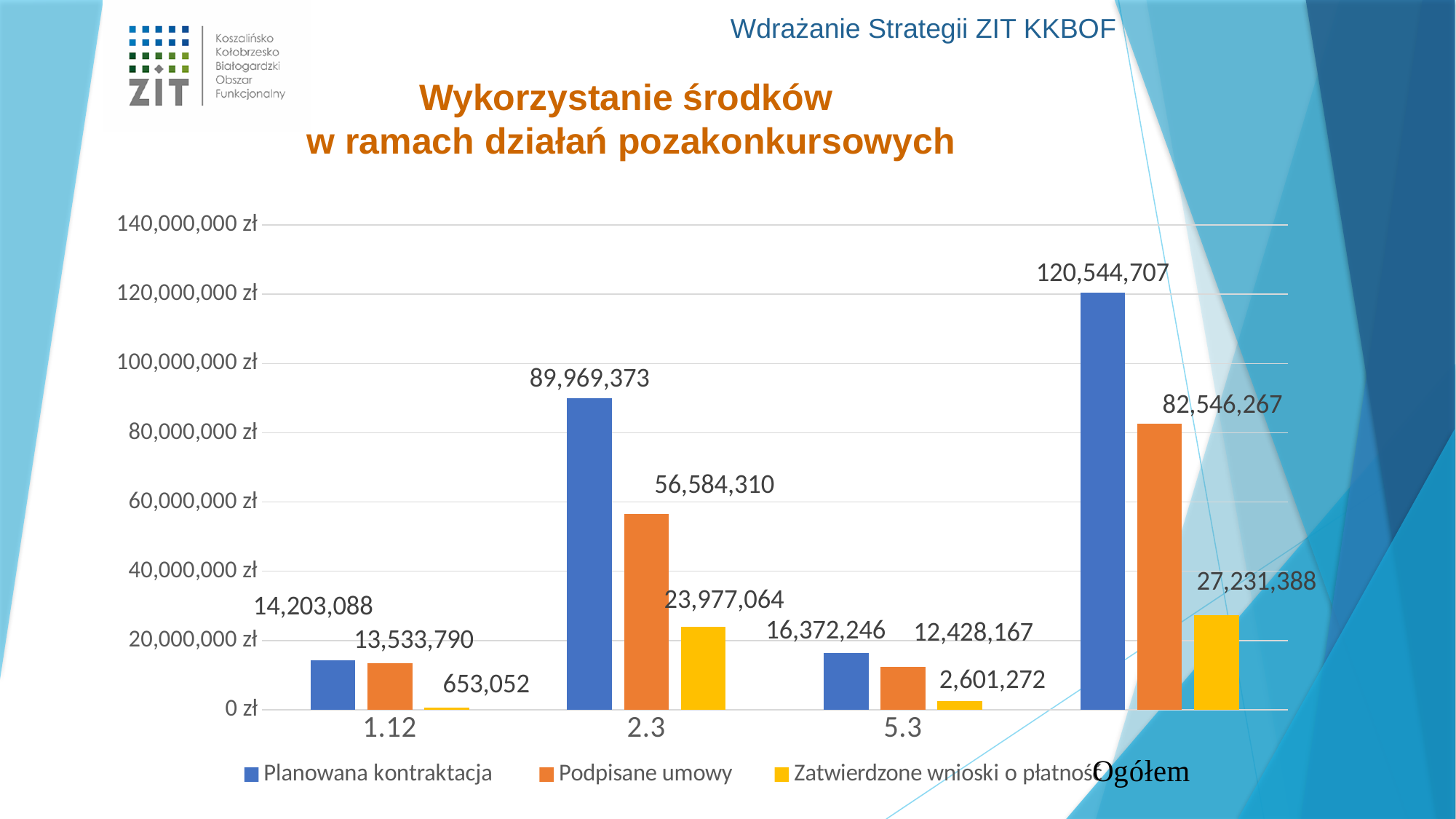

Wykorzystanie środków
w ramach działań pozakonkursowych

### Chart

| Category | Planowana kontraktacja  | Podpisane umowy | Zatwierdzone wnioski o płatność |
|---|---|---|---|
| 1.12 | 14203087.66 | 13533789.88 | 653052.3 |
| 2.3 | 89969373.079998 | 56584309.77 | 23977063.8 |
| 5.3 | 16372245.94 | 12428166.94 | 2601272.39 |